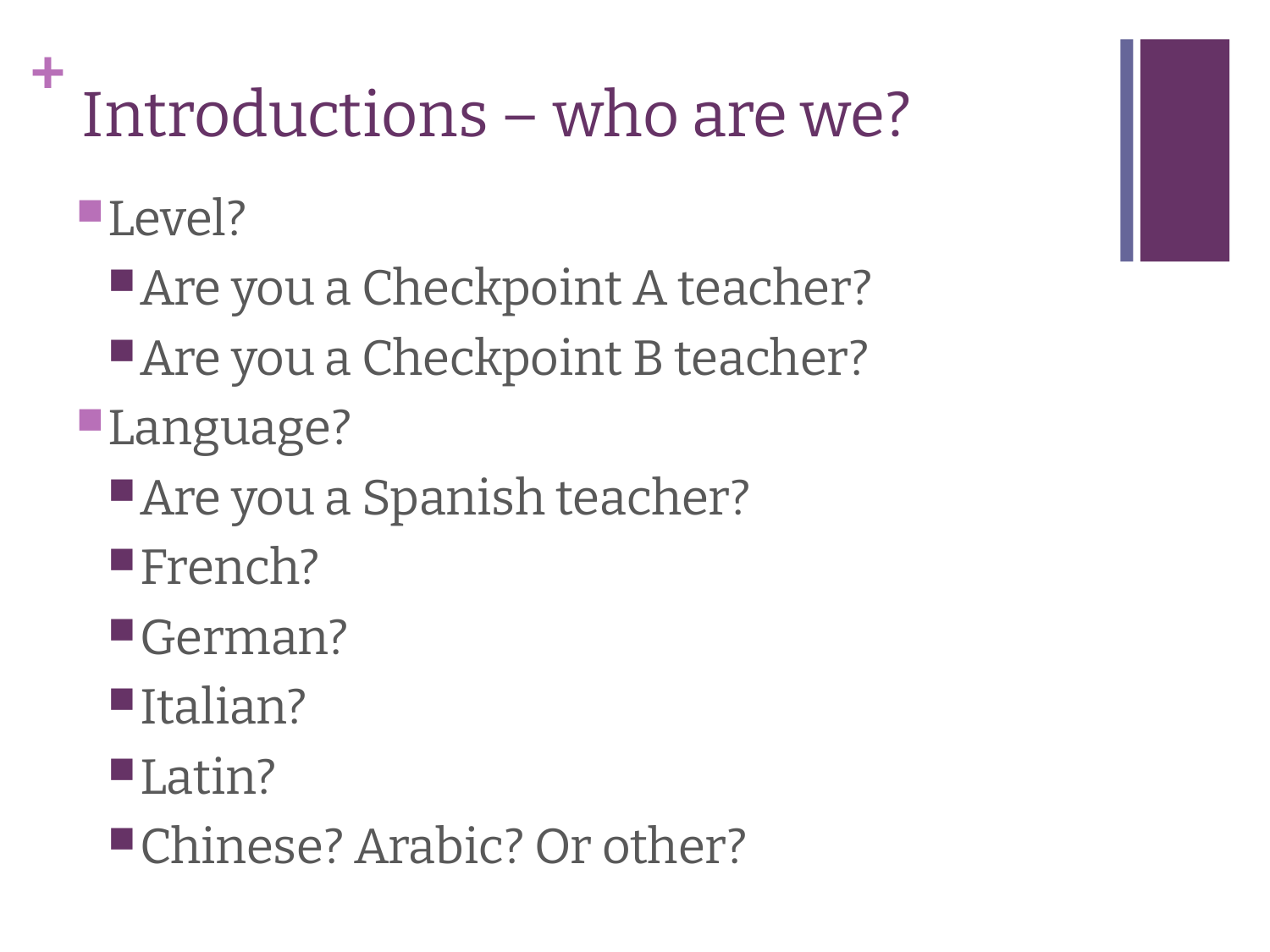

# Introductions – who are we?
Level?
Are you a Checkpoint A teacher?
Are you a Checkpoint B teacher?
Language?
Are you a Spanish teacher?
French?
German?
Italian?
Latin?
Chinese? Arabic? Or other?